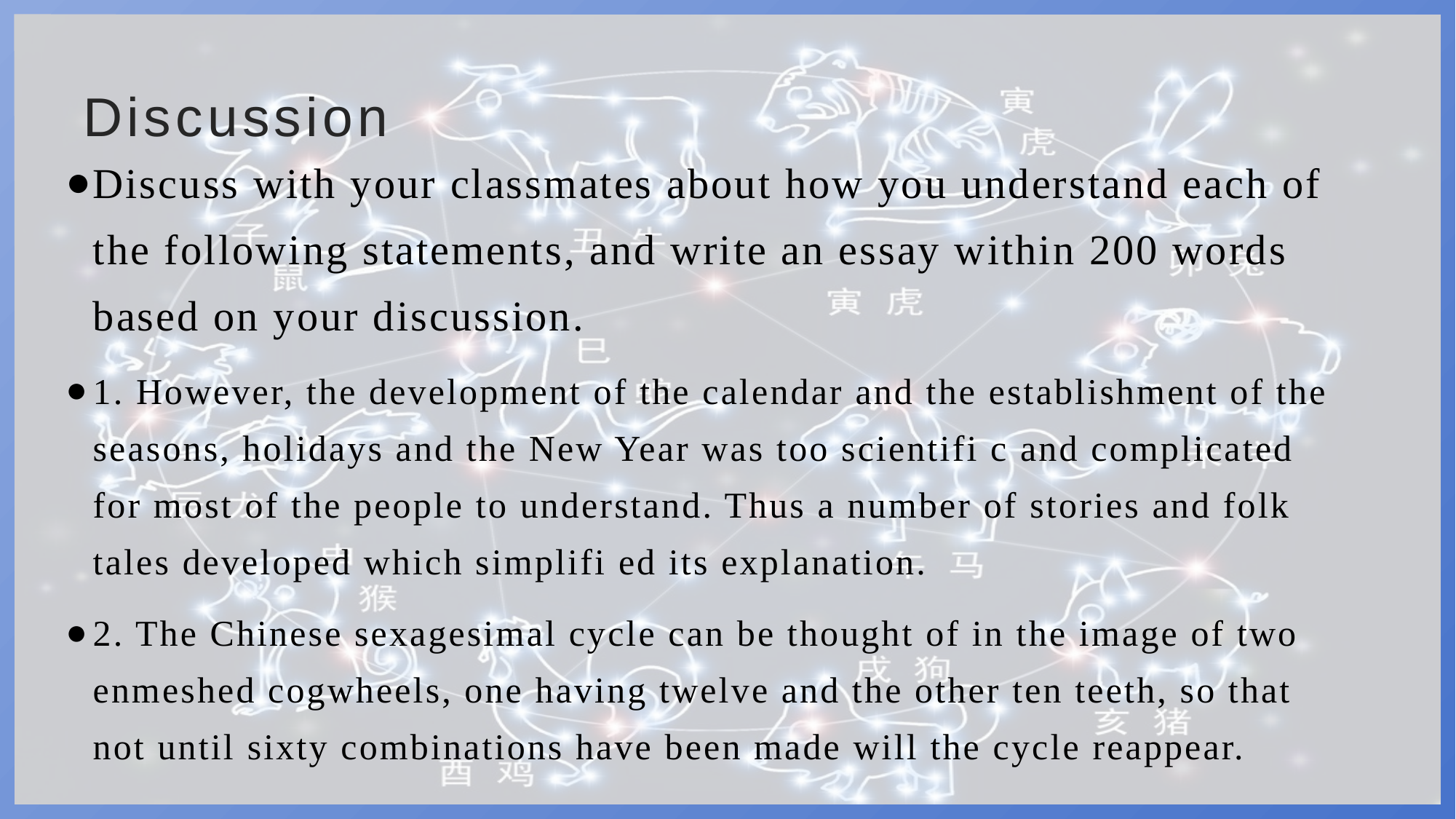

# Discussion
Discuss with your classmates about how you understand each of the following statements, and write an essay within 200 words based on your discussion.
1. However, the development of the calendar and the establishment of the seasons, holidays and the New Year was too scientifi c and complicated for most of the people to understand. Thus a number of stories and folk tales developed which simplifi ed its explanation.
2. The Chinese sexagesimal cycle can be thought of in the image of two enmeshed cogwheels, one having twelve and the other ten teeth, so that not until sixty combinations have been made will the cycle reappear.